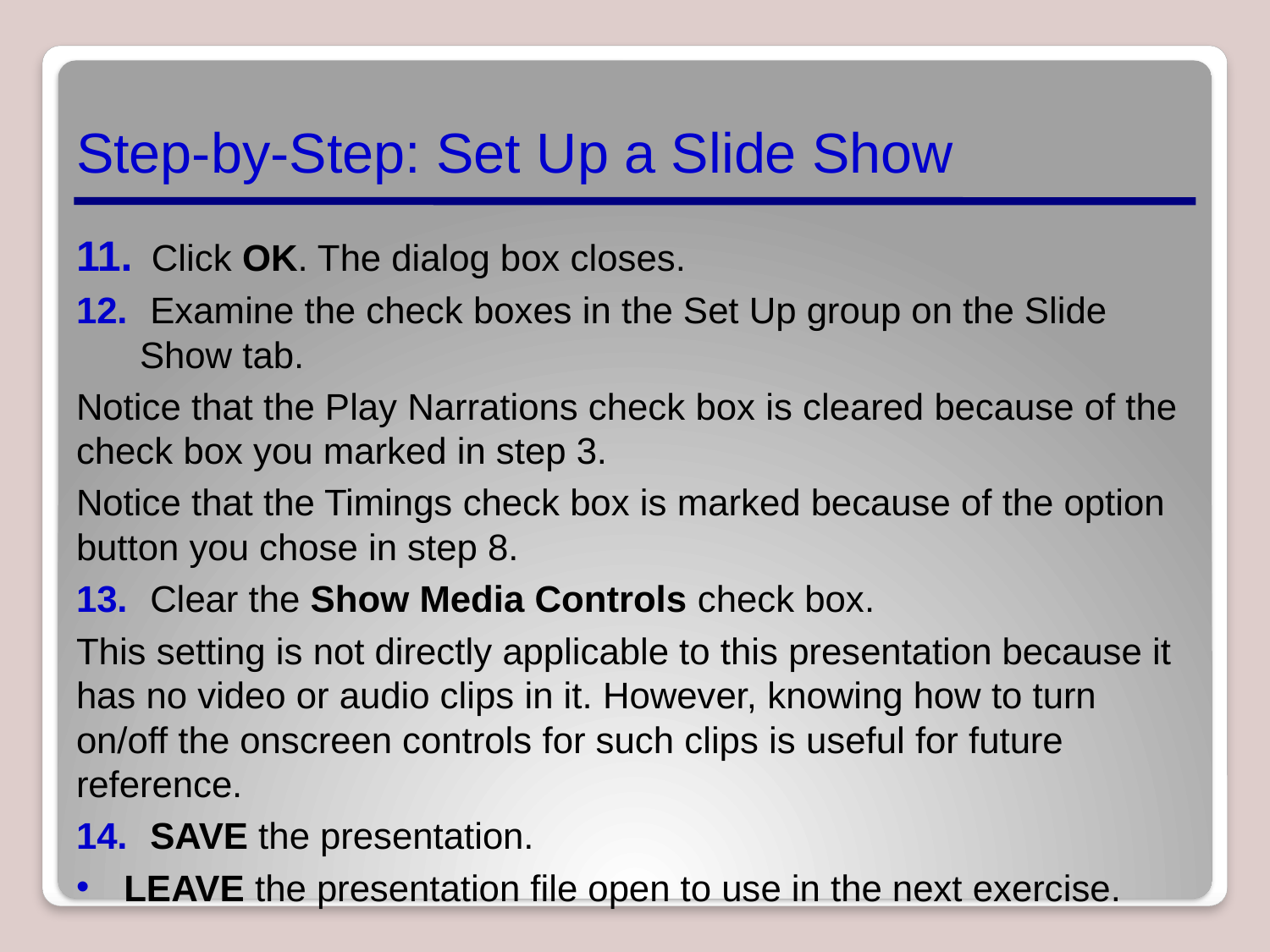

# Step-by-Step: Set Up a Slide Show
 Click OK. The dialog box closes.
 Examine the check boxes in the Set Up group on the Slide Show tab.
Notice that the Play Narrations check box is cleared because of the check box you marked in step 3.
Notice that the Timings check box is marked because of the option button you chose in step 8.
 Clear the Show Media Controls check box.
This setting is not directly applicable to this presentation because it has no video or audio clips in it. However, knowing how to turn on/off the onscreen controls for such clips is useful for future reference.
 SAVE the presentation.
LEAVE the presentation file open to use in the next exercise.